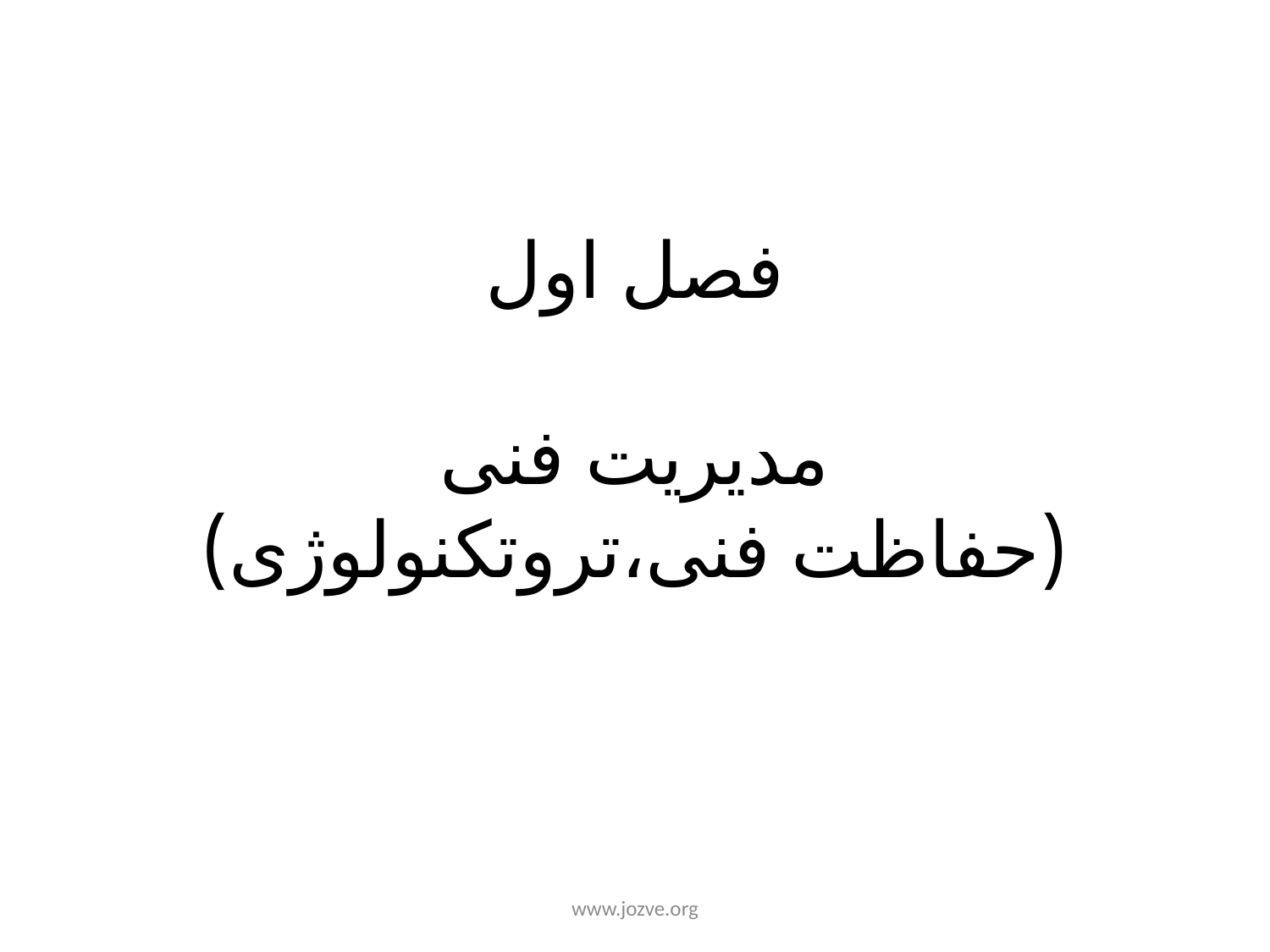

# فصل اول مدیریت فنی (حفاظت فنی،تروتکنولوژی)
www.jozve.org